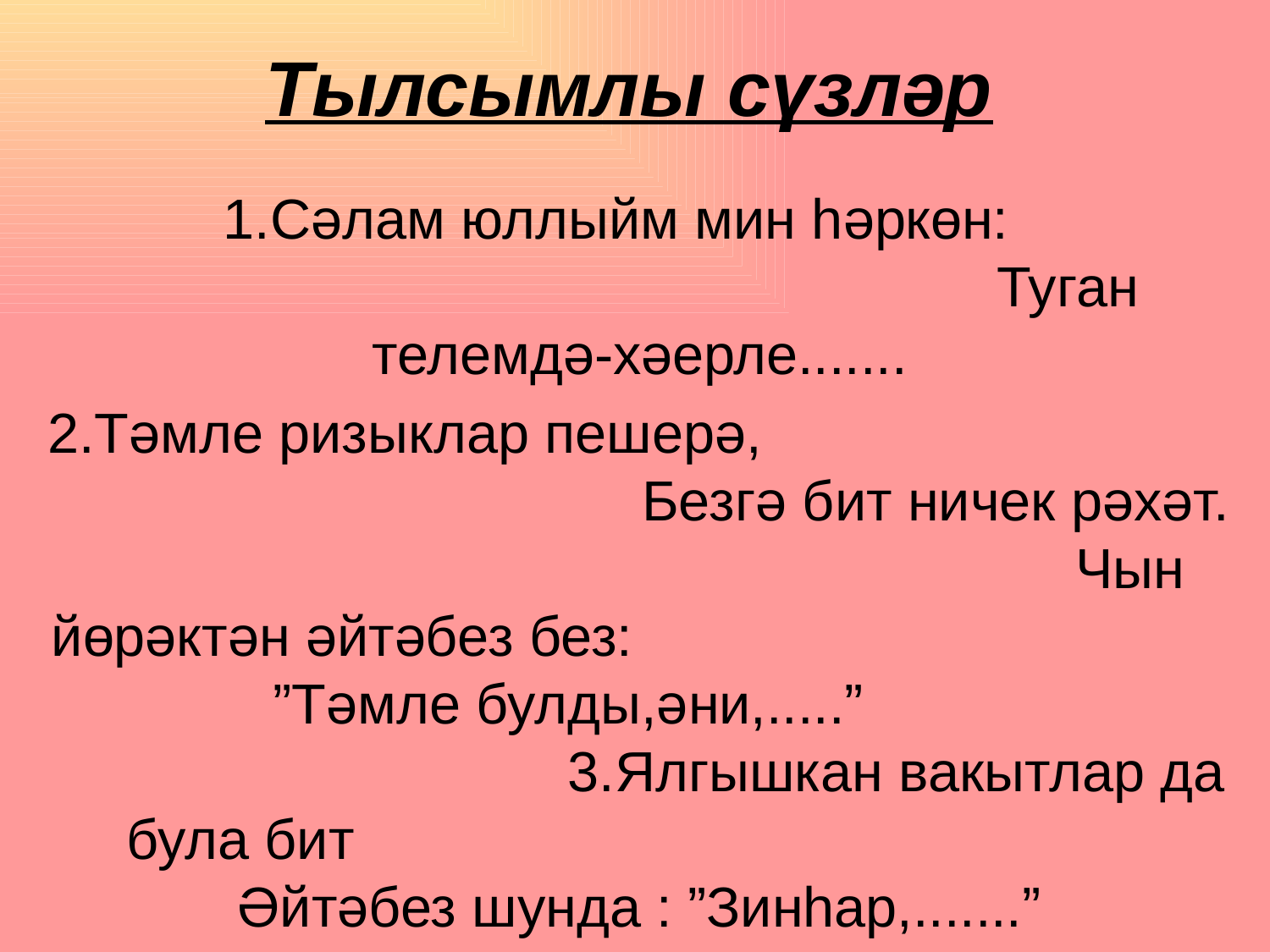

# Тылсымлы сүзләр
           1.Сәлам юллыйм мин һәркөн:                                                                      Туган телемдә-хәерле.......
2.Тәмле ризыклар пешерә,                                                                     Безгә бит ничек рәхәт.                                                                Чын йөрәктән әйтәбез без:                                                     ”Тәмле булды,әни,.....”                                                         3.Ялгышкан вакытлар да була бит                                                    Әйтәбез шунда : ”Зинһар,.......”
4.Аерылышканда биреп кул                                                                  Без әйтәбез : ”Дустым,.........”